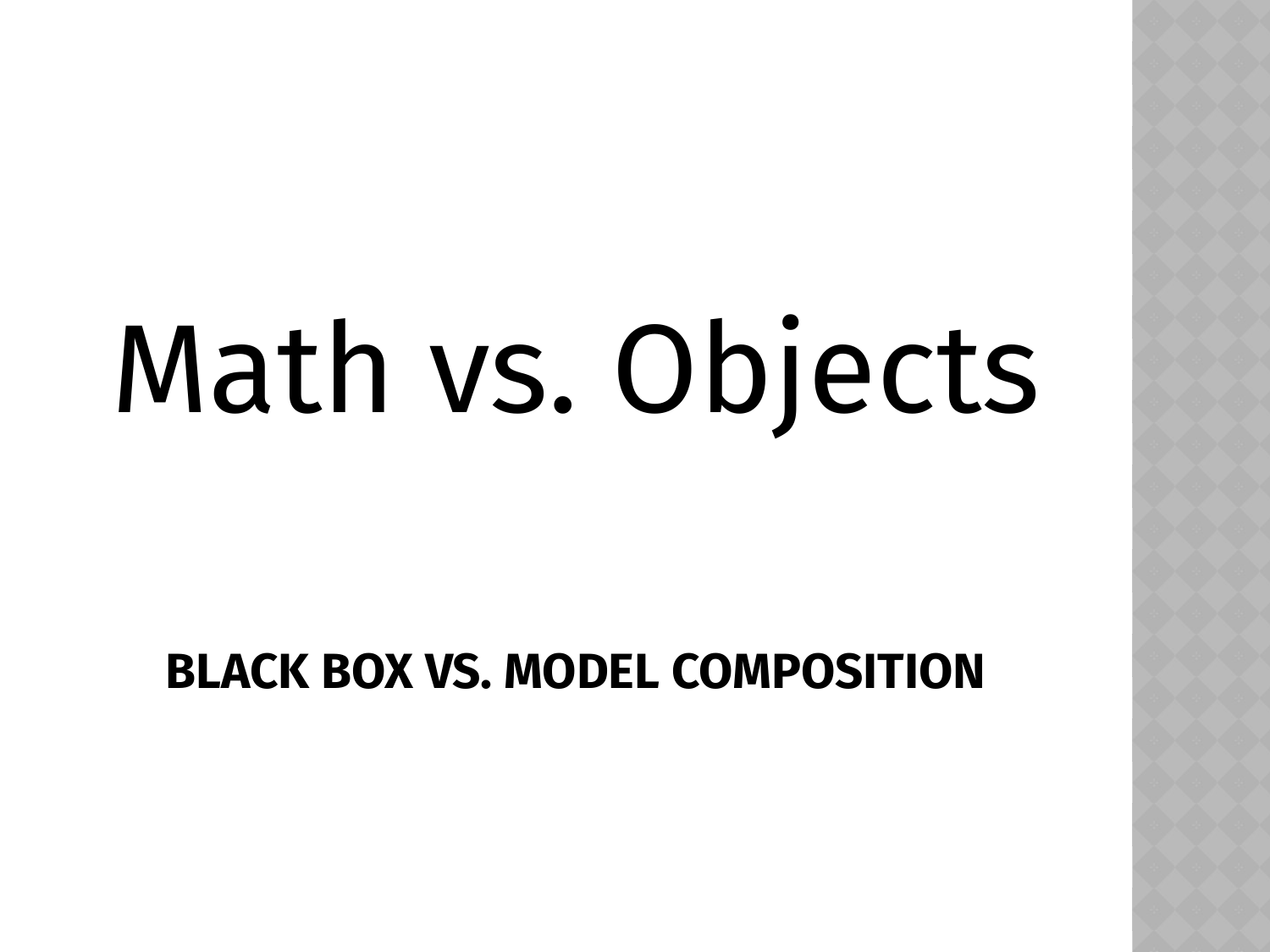

Math vs. Objects
# black box vs. model composition